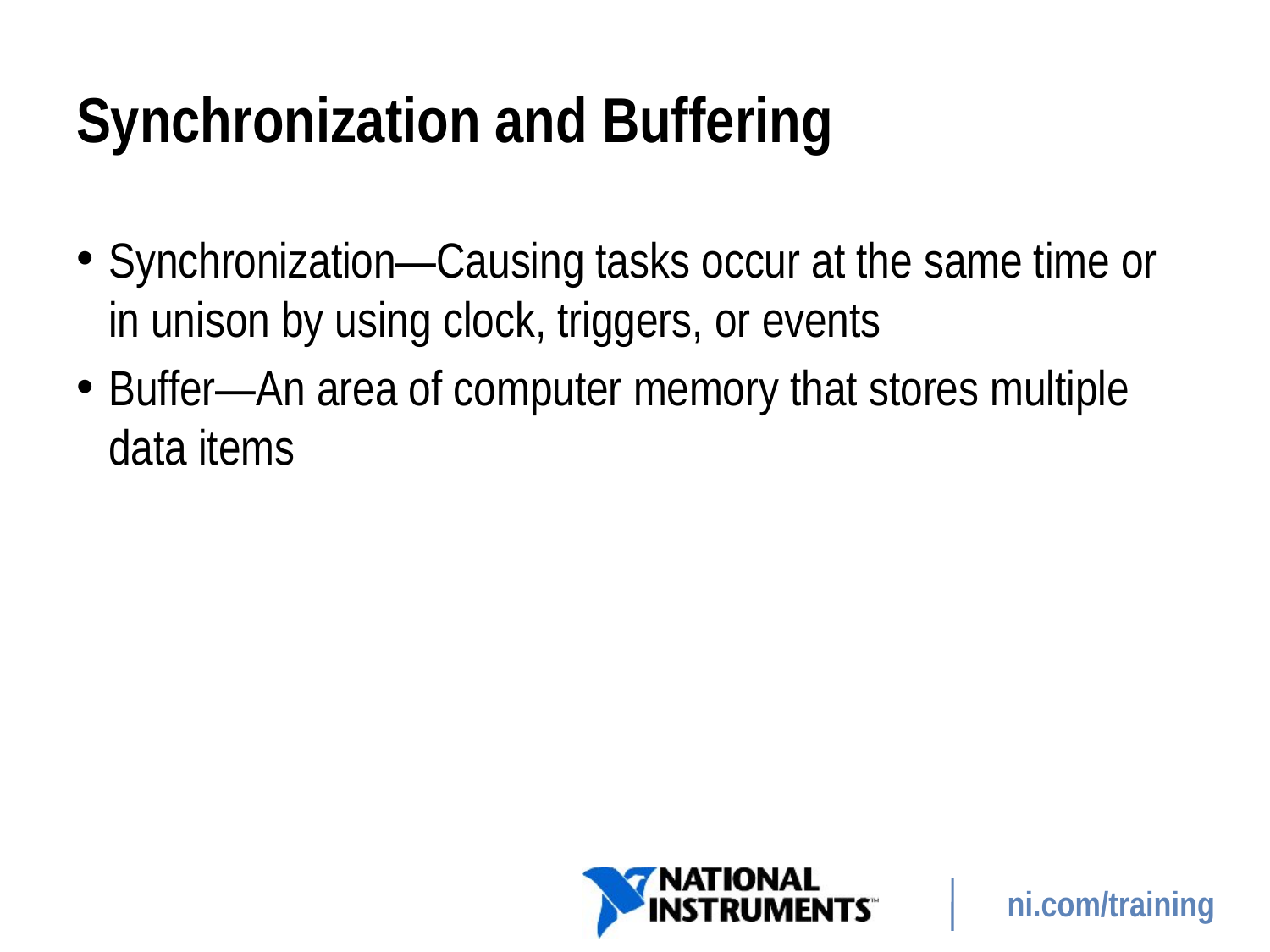

# Synchronization and Buffering
Synchronization—Causing tasks occur at the same time or in unison by using clock, triggers, or events
Buffer—An area of computer memory that stores multiple data items